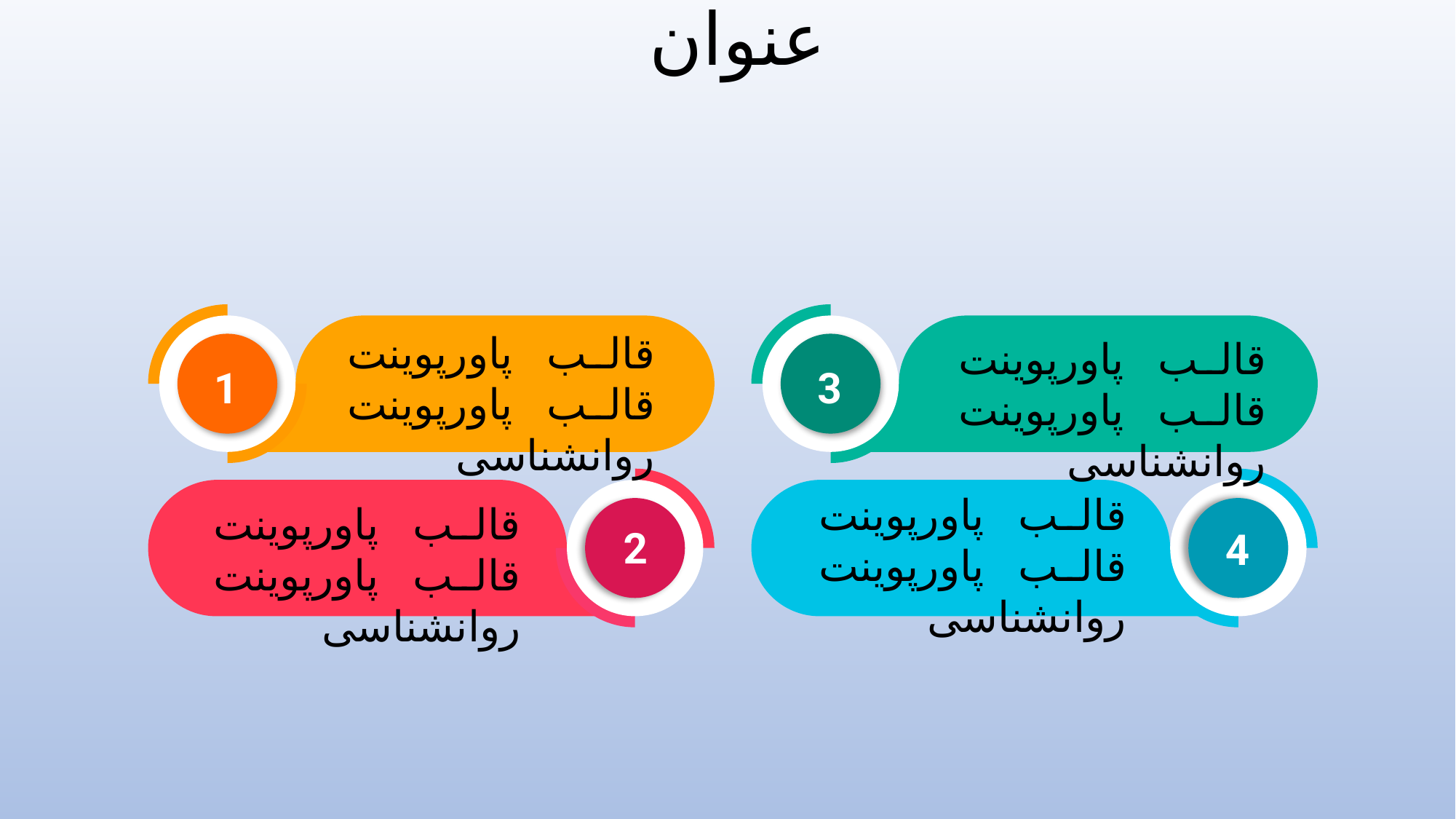

عنوان

قالب پاورپوينت قالب پاورپوینت روانشناسی
قالب پاورپوينت قالب پاورپوینت روانشناسی

1
3

قالب پاورپوينت قالب پاورپوینت روانشناسی
قالب پاورپوينت قالب پاورپوینت روانشناسی

2
4